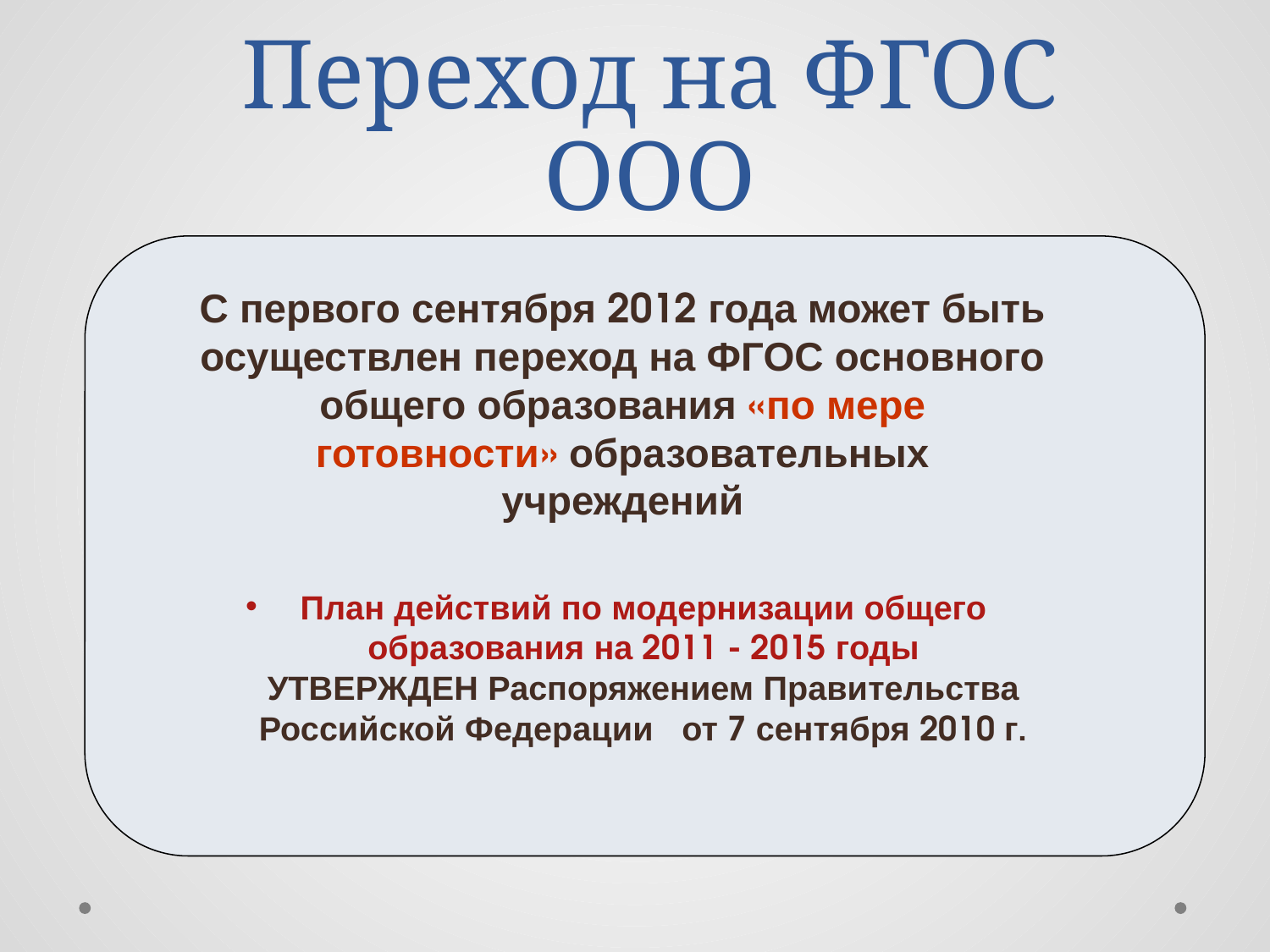

# Переход на ФГОС ООО

С первого сентября 2012 года может быть осуществлен переход на ФГОС основного общего образования «по мере готовности» образовательных учреждений

План действий по модернизации общего образования на 2011 - 2015 годы
УТВЕРЖДЕН Распоряжением Правительства Российской Федерации   от 7 сентября 2010 г.